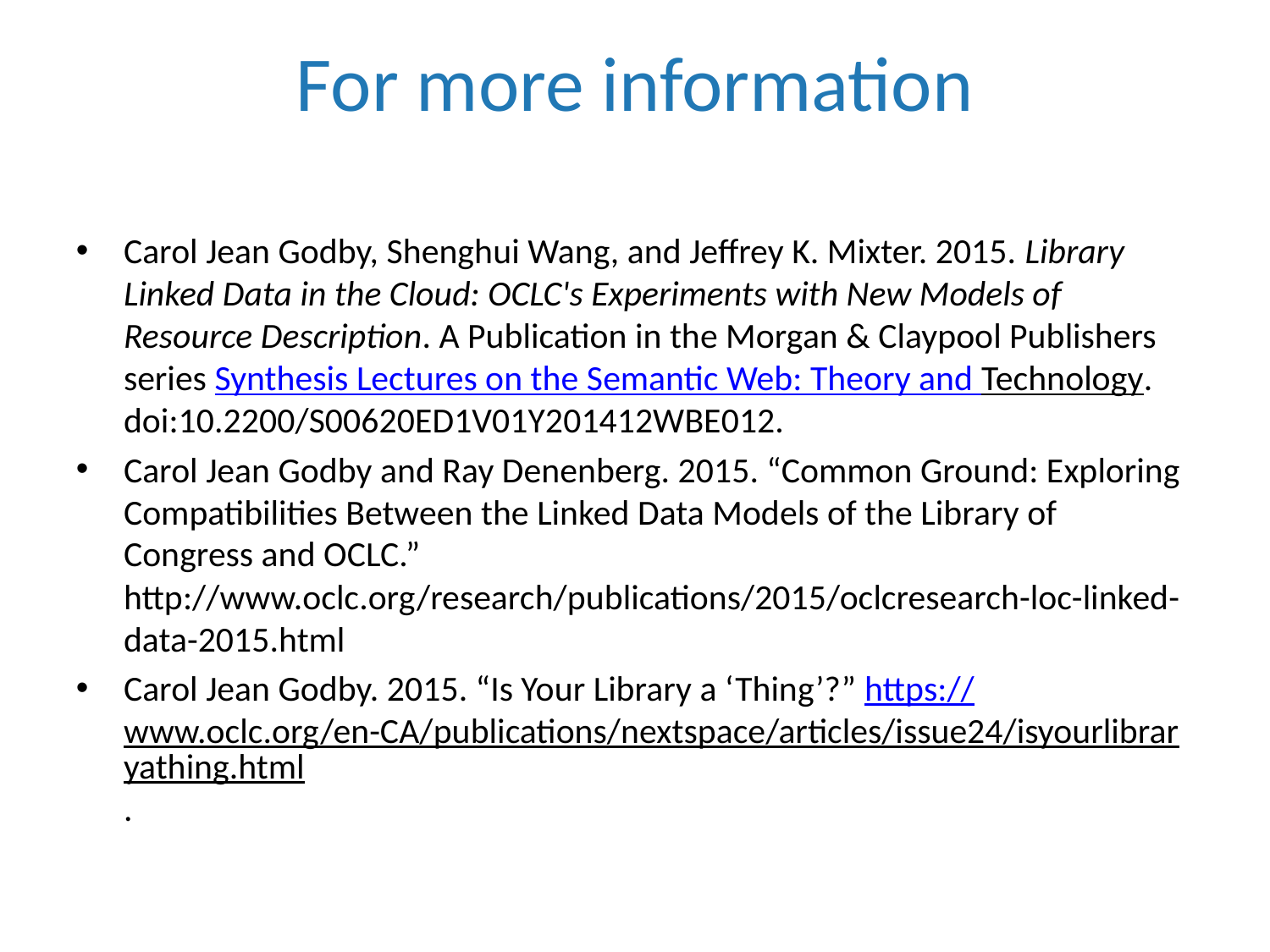

# For more information
Carol Jean Godby, Shenghui Wang, and Jeffrey K. Mixter. 2015. Library Linked Data in the Cloud: OCLC's Experiments with New Models of Resource Description. A Publication in the Morgan & Claypool Publishers series Synthesis Lectures on the Semantic Web: Theory and Technology.  doi:10.2200/S00620ED1V01Y201412WBE012.
Carol Jean Godby and Ray Denenberg. 2015. “Common Ground: Exploring Compatibilities Between the Linked Data Models of the Library of Congress and OCLC.” http://www.oclc.org/research/publications/2015/oclcresearch-loc-linked-data-2015.html
Carol Jean Godby. 2015. “Is Your Library a ‘Thing’?” https://www.oclc.org/en-CA/publications/nextspace/articles/issue24/isyourlibraryathing.html.